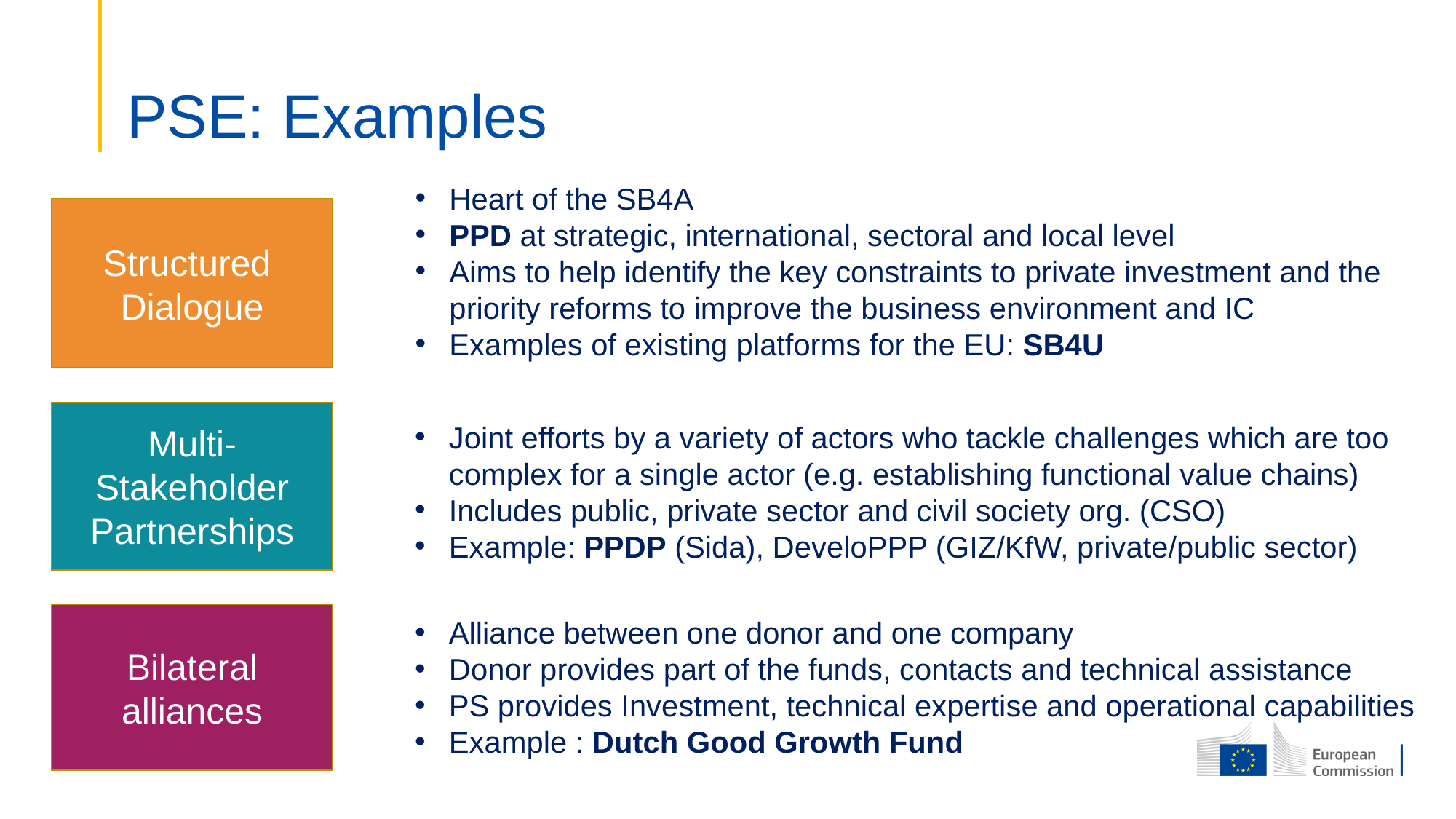

# PSE: Examples

Heart of the SB4A
PPD at strategic, international, sectoral and local level
Aims to help identify the key constraints to private investment and the priority reforms to improve the business environment and IC
Examples of existing platforms for the EU: SB4U
Structured  Dialogue
Multi-Stakeholder Partnerships
Joint efforts by a variety of actors who tackle challenges which are too complex for a single actor (e.g. establishing functional value chains)
Includes public, private sector and civil society org. (CSO)
Example: PPDP (Sida), DeveloPPP (GIZ/KfW, private/public sector)
Bilateral
alliances
Alliance between one donor and one company
Donor provides part of the funds, contacts and technical assistance
PS provides Investment, technical expertise and operational capabilities
Example : Dutch Good Growth Fund